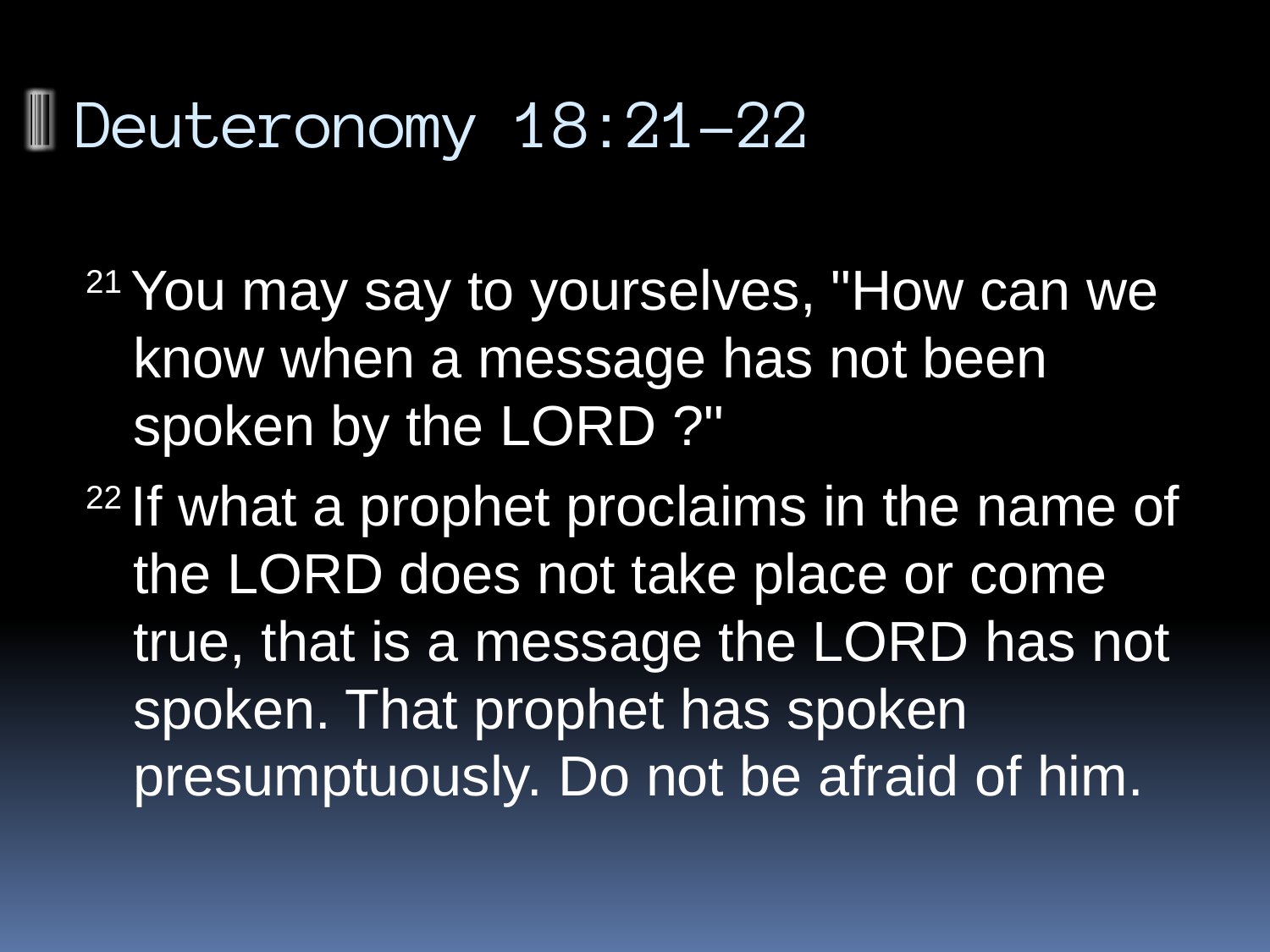

# Deuteronomy 18:21-22
21 You may say to yourselves, "How can we know when a message has not been spoken by the LORD ?"
22 If what a prophet proclaims in the name of the LORD does not take place or come true, that is a message the LORD has not spoken. That prophet has spoken presumptuously. Do not be afraid of him.